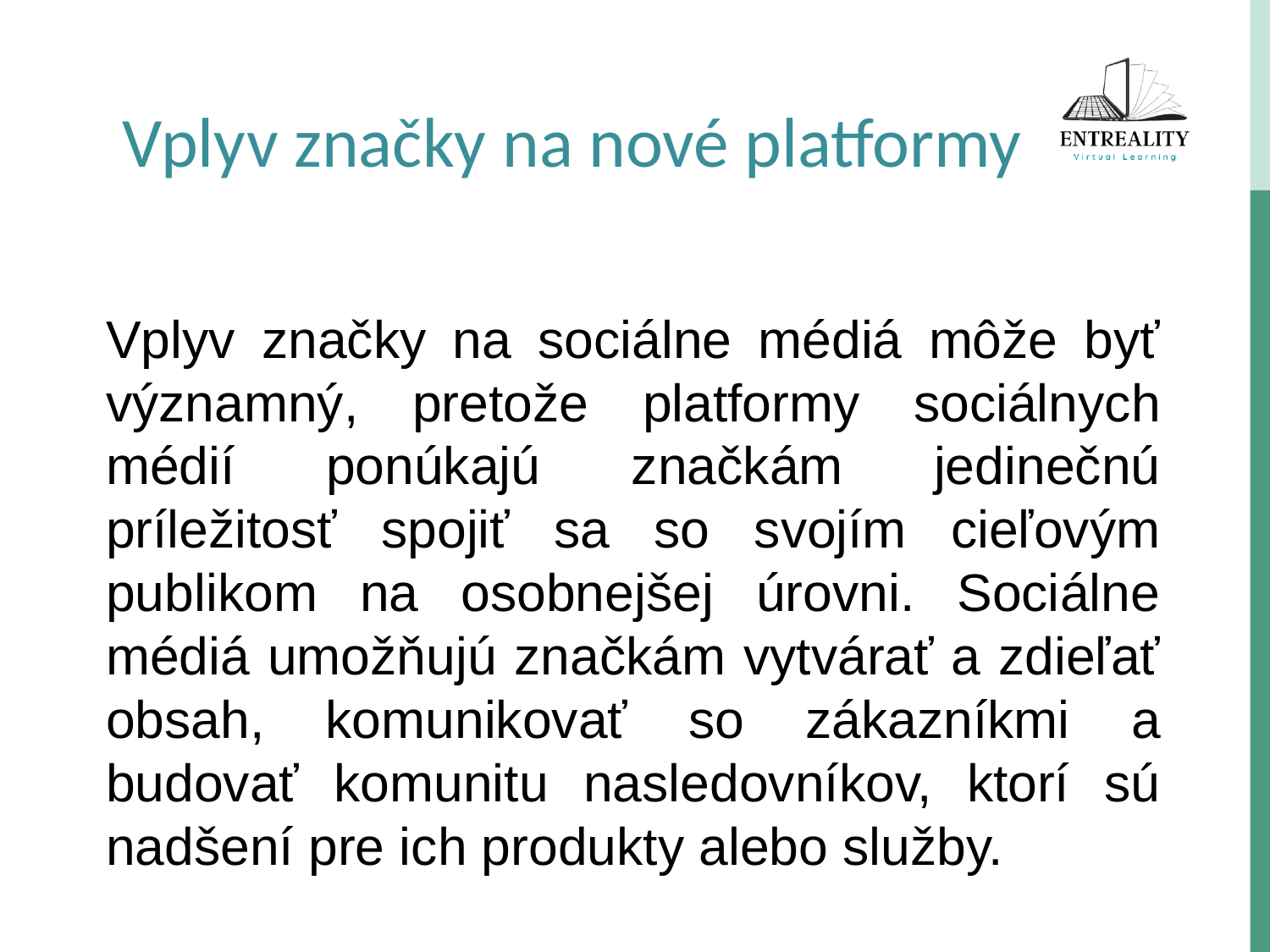

Vplyv značky na nové platformy
Vplyv značky na sociálne médiá môže byť významný, pretože platformy sociálnych médií ponúkajú značkám jedinečnú príležitosť spojiť sa so svojím cieľovým publikom na osobnejšej úrovni. Sociálne médiá umožňujú značkám vytvárať a zdieľať obsah, komunikovať so zákazníkmi a budovať komunitu nasledovníkov, ktorí sú nadšení pre ich produkty alebo služby.